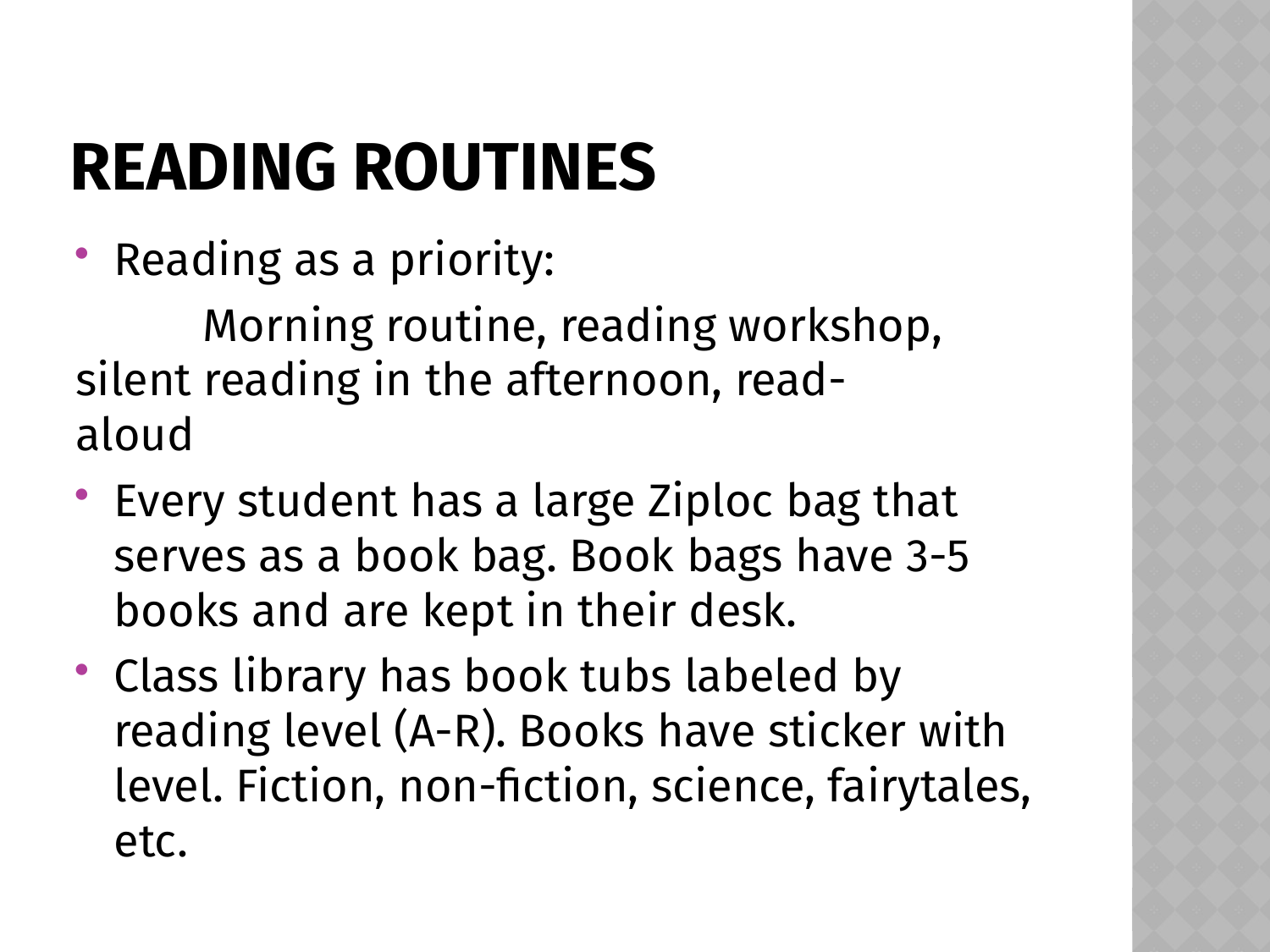

# Reading Routines
Reading as a priority:
	Morning routine, reading workshop, 	silent reading in the afternoon, read-	aloud
Every student has a large Ziploc bag that serves as a book bag. Book bags have 3-5 books and are kept in their desk.
Class library has book tubs labeled by reading level (A-R). Books have sticker with level. Fiction, non-fiction, science, fairytales, etc.